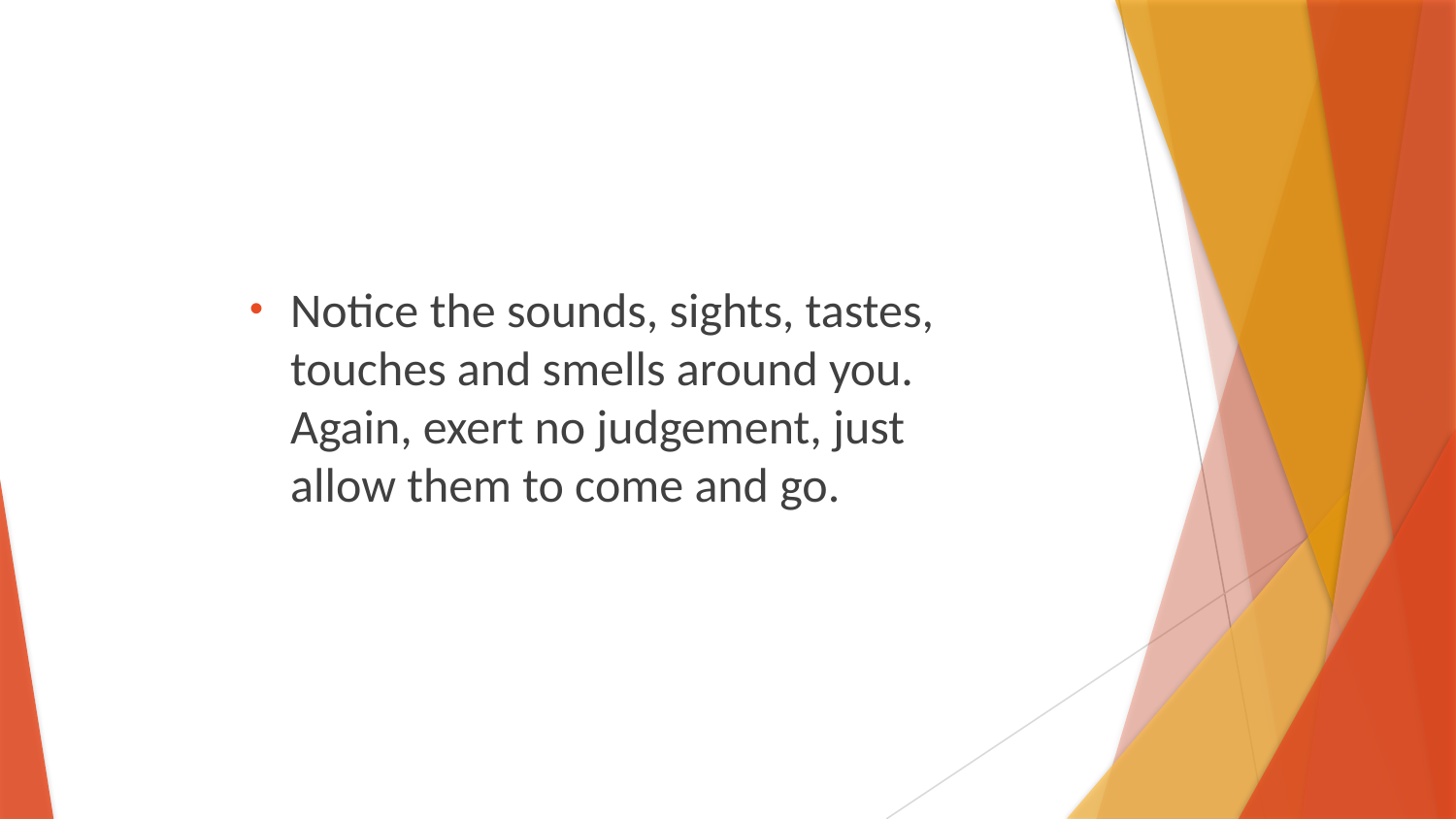

Notice the sounds, sights, tastes, touches and smells around you. Again, exert no judgement, just allow them to come and go.